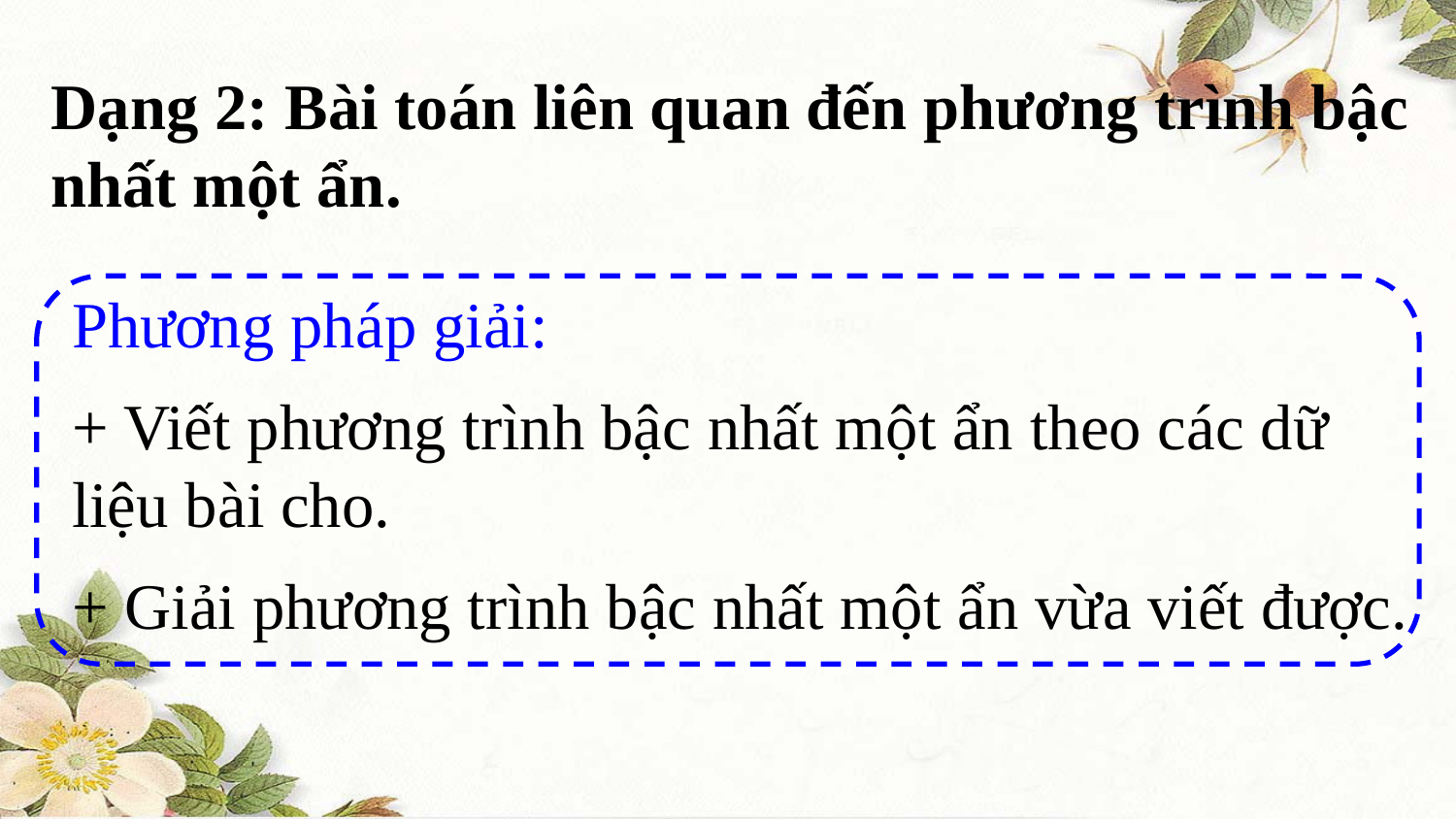

Dạng 2: Bài toán liên quan đến phương trình bậc nhất một ẩn.
Phương pháp giải:
+ Viết phương trình bậc nhất một ẩn theo các dữ liệu bài cho.
+ Giải phương trình bậc nhất một ẩn vừa viết được.